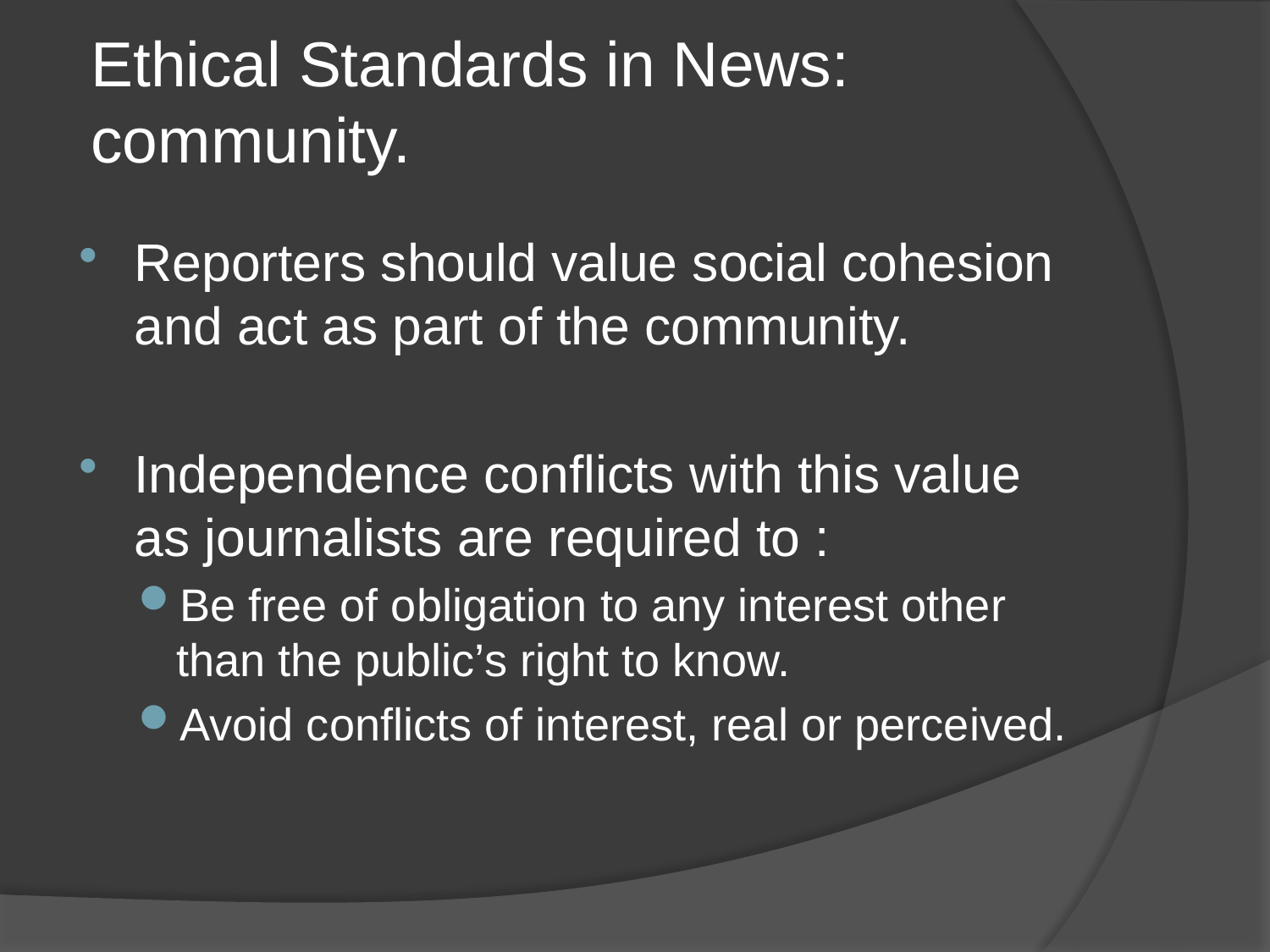

# Ethical Standards in News: community.
Reporters should value social cohesion and act as part of the community.

Independence conflicts with this value as journalists are required to :
Be free of obligation to any interest other than the public’s right to know.
Avoid conflicts of interest, real or perceived.